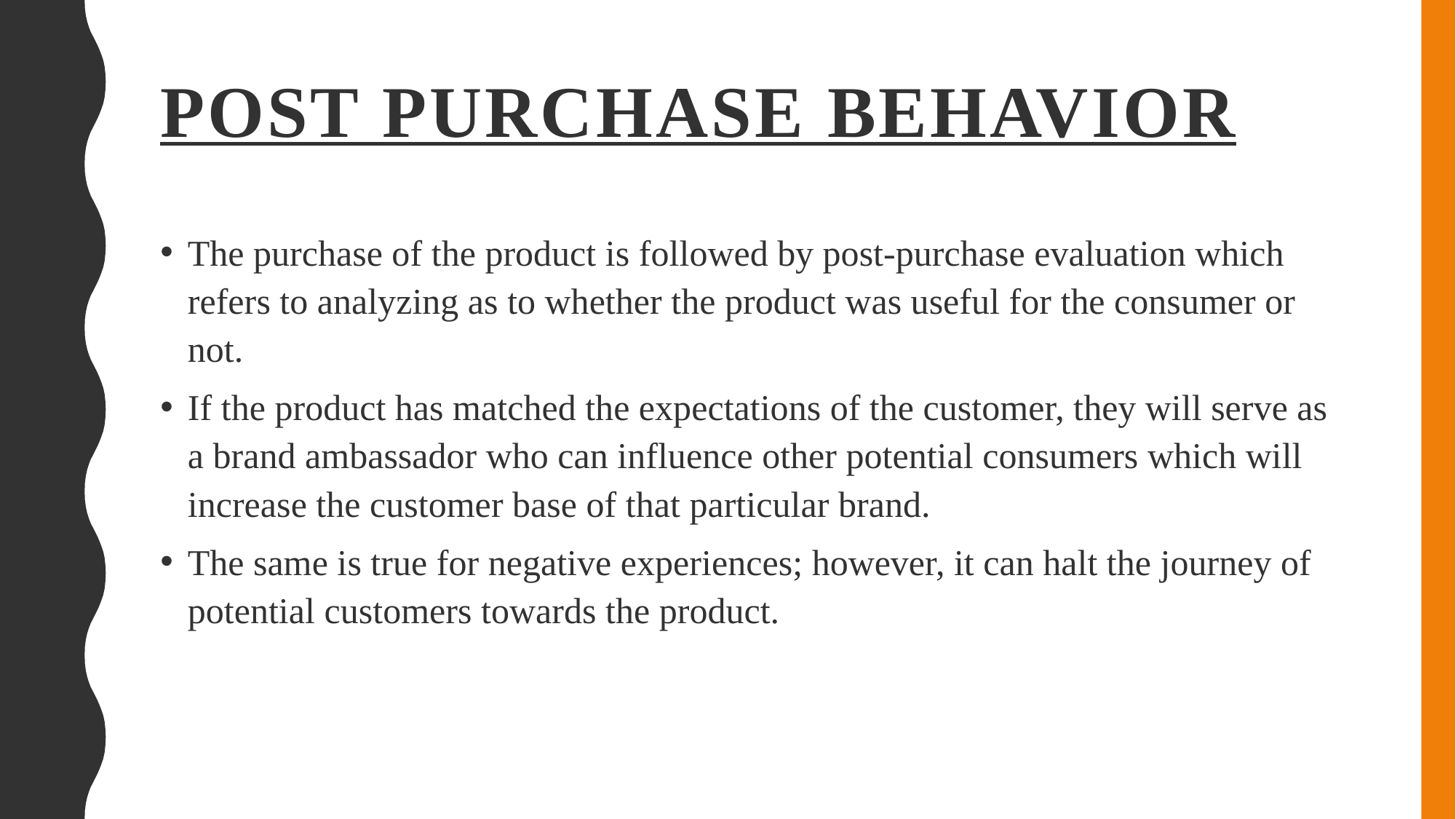

# Post Purchase Behavior
The purchase of the product is followed by post-purchase evaluation which refers to analyzing as to whether the product was useful for the consumer or not.
If the product has matched the expectations of the customer, they will serve as a brand ambassador who can influence other potential consumers which will increase the customer base of that particular brand.
The same is true for negative experiences; however, it can halt the journey of potential customers towards the product.